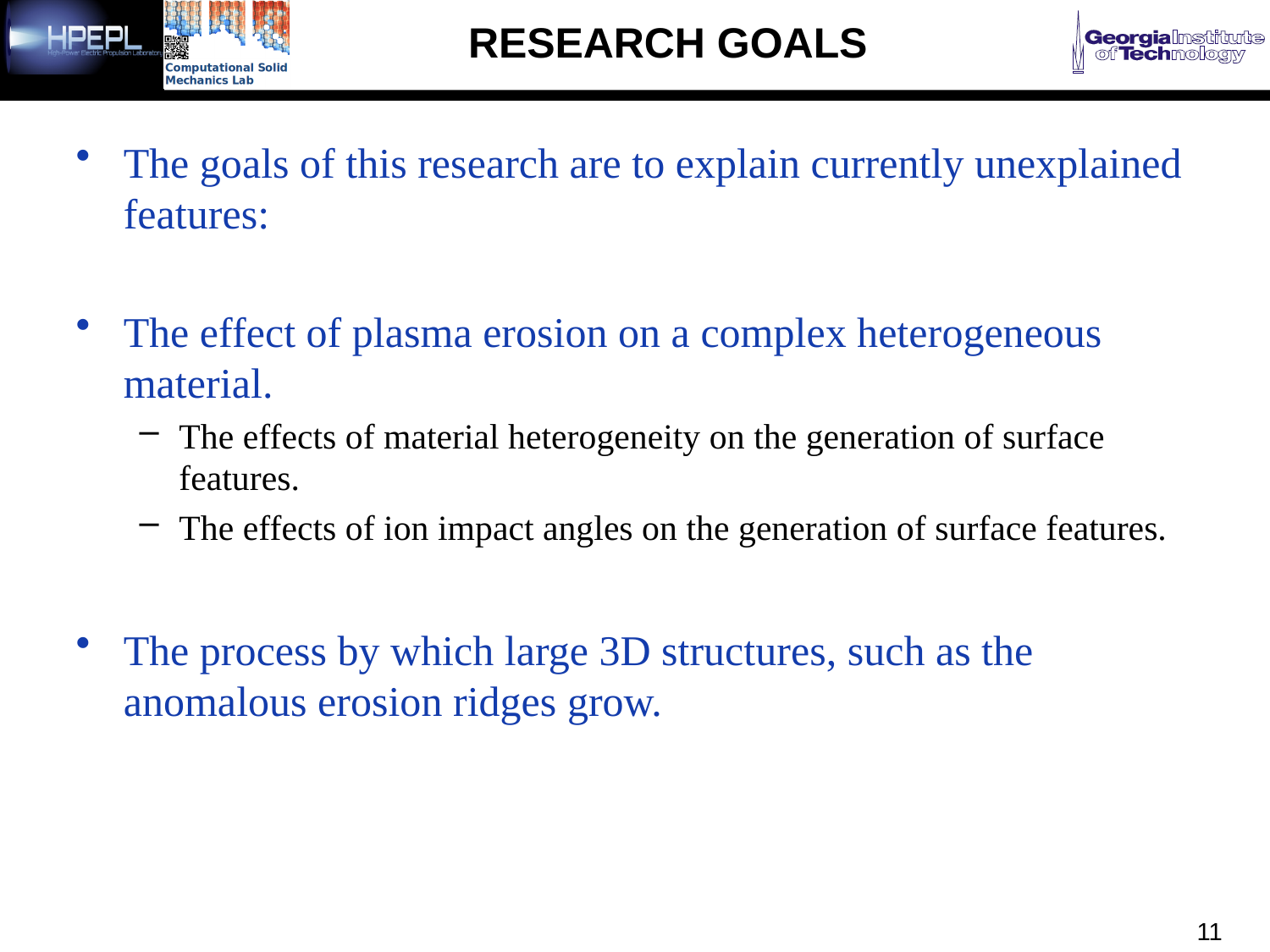

# Research Goals
The goals of this research are to explain currently unexplained features:

The effect of plasma erosion on a complex heterogeneous material.
The effects of material heterogeneity on the generation of surface features.
The effects of ion impact angles on the generation of surface features.

The process by which large 3D structures, such as the anomalous erosion ridges grow.
11